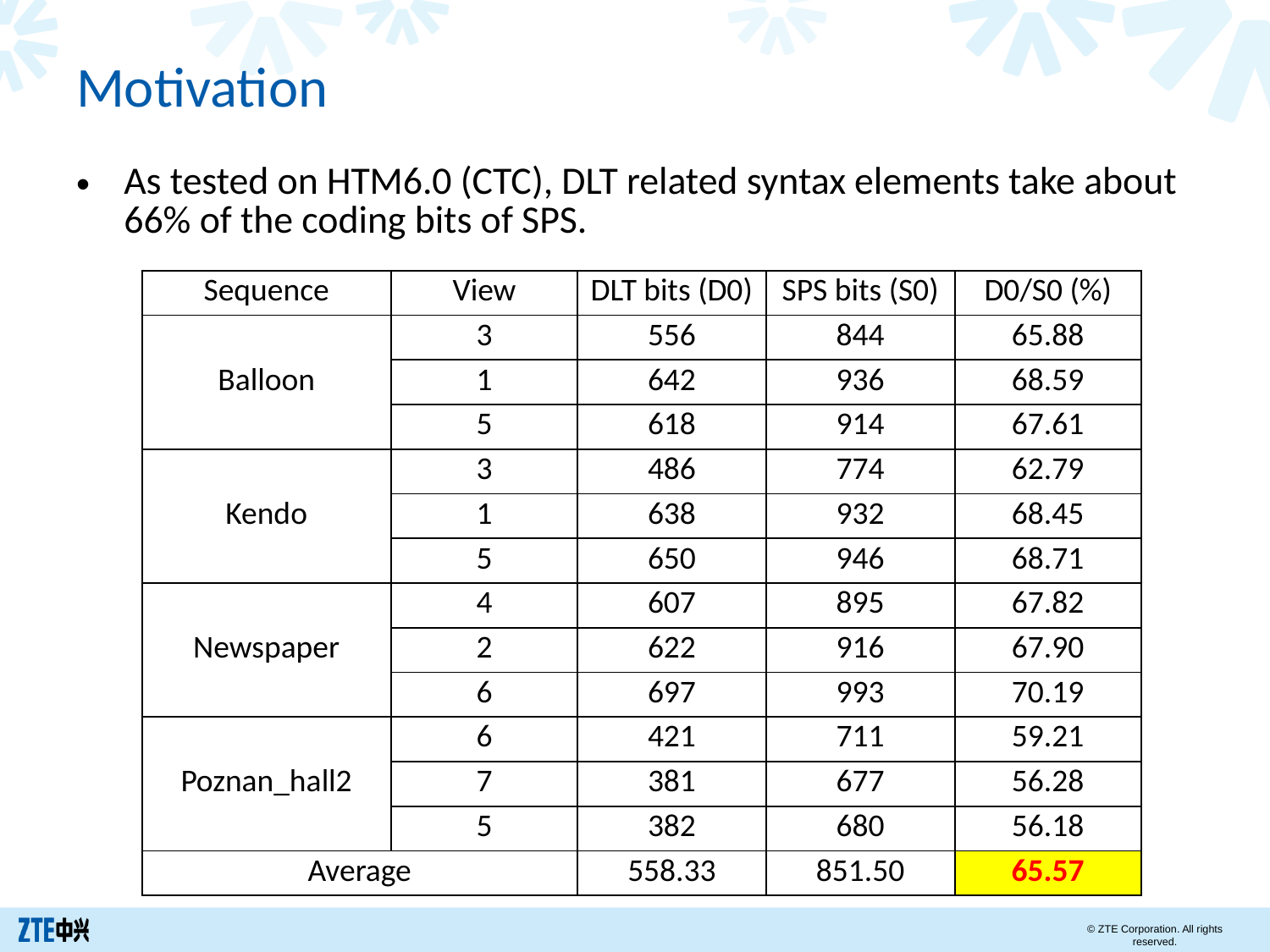

# Motivation
As tested on HTM6.0 (CTC), DLT related syntax elements take about 66% of the coding bits of SPS.

| Sequence | View | DLT bits (D0) | SPS bits (S0) | D0/S0 (%) |
| --- | --- | --- | --- | --- |
| Balloon | 3 | 556 | 844 | 65.88 |
|  | 1 | 642 | 936 | 68.59 |
|  | 5 | 618 | 914 | 67.61 |
| Kendo | 3 | 486 | 774 | 62.79 |
|  | 1 | 638 | 932 | 68.45 |
|  | 5 | 650 | 946 | 68.71 |
| Newspaper | 4 | 607 | 895 | 67.82 |
|  | 2 | 622 | 916 | 67.90 |
|  | 6 | 697 | 993 | 70.19 |
| Poznan\_hall2 | 6 | 421 | 711 | 59.21 |
|  | 7 | 381 | 677 | 56.28 |
|  | 5 | 382 | 680 | 56.18 |
| Average |  | 558.33 | 851.50 | 65.57 |